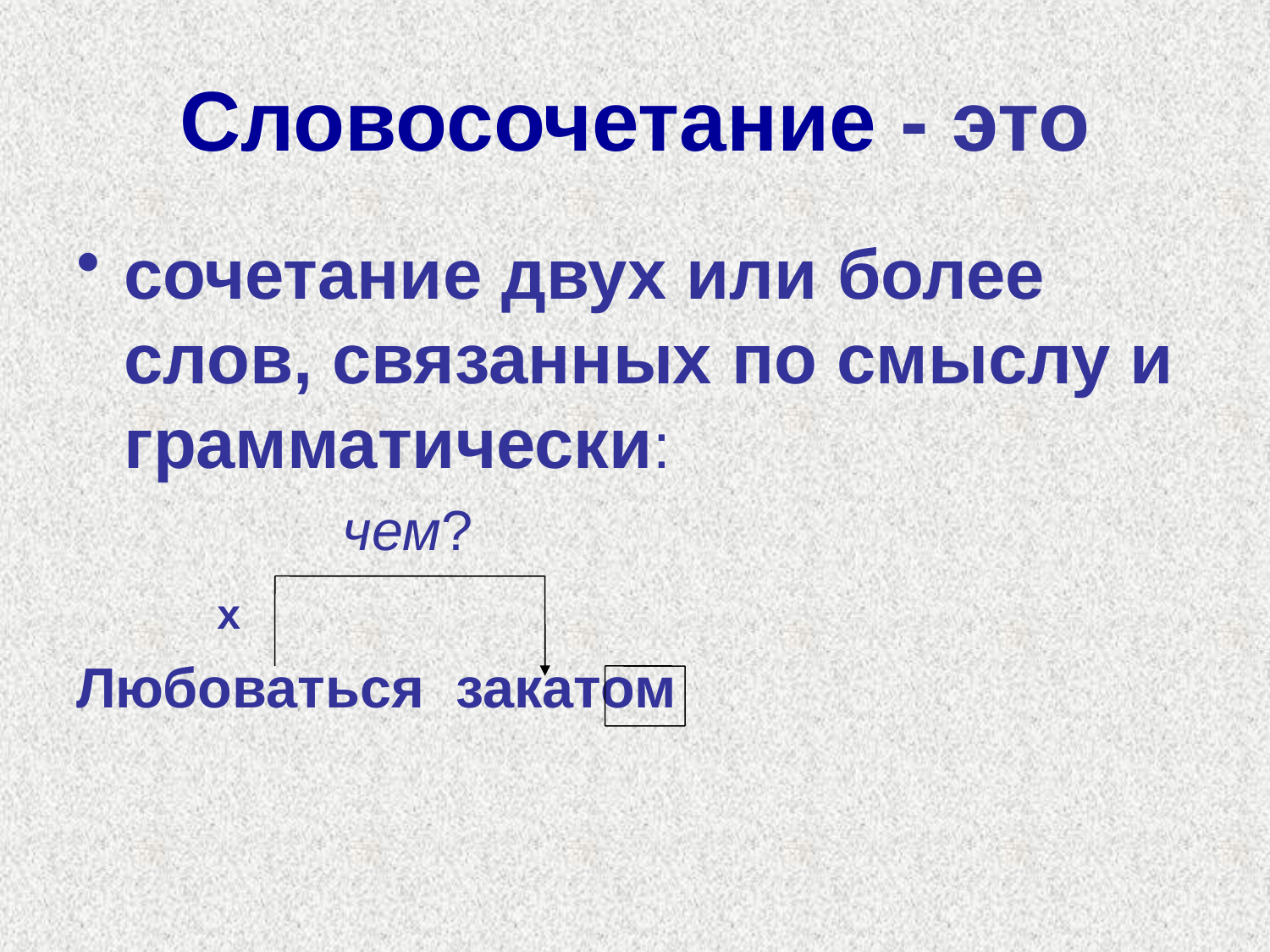

# Словосочетание - это
сочетание двух или более слов, связанных по смыслу и грамматически:
                 чем?
         х
Любоваться  закатом